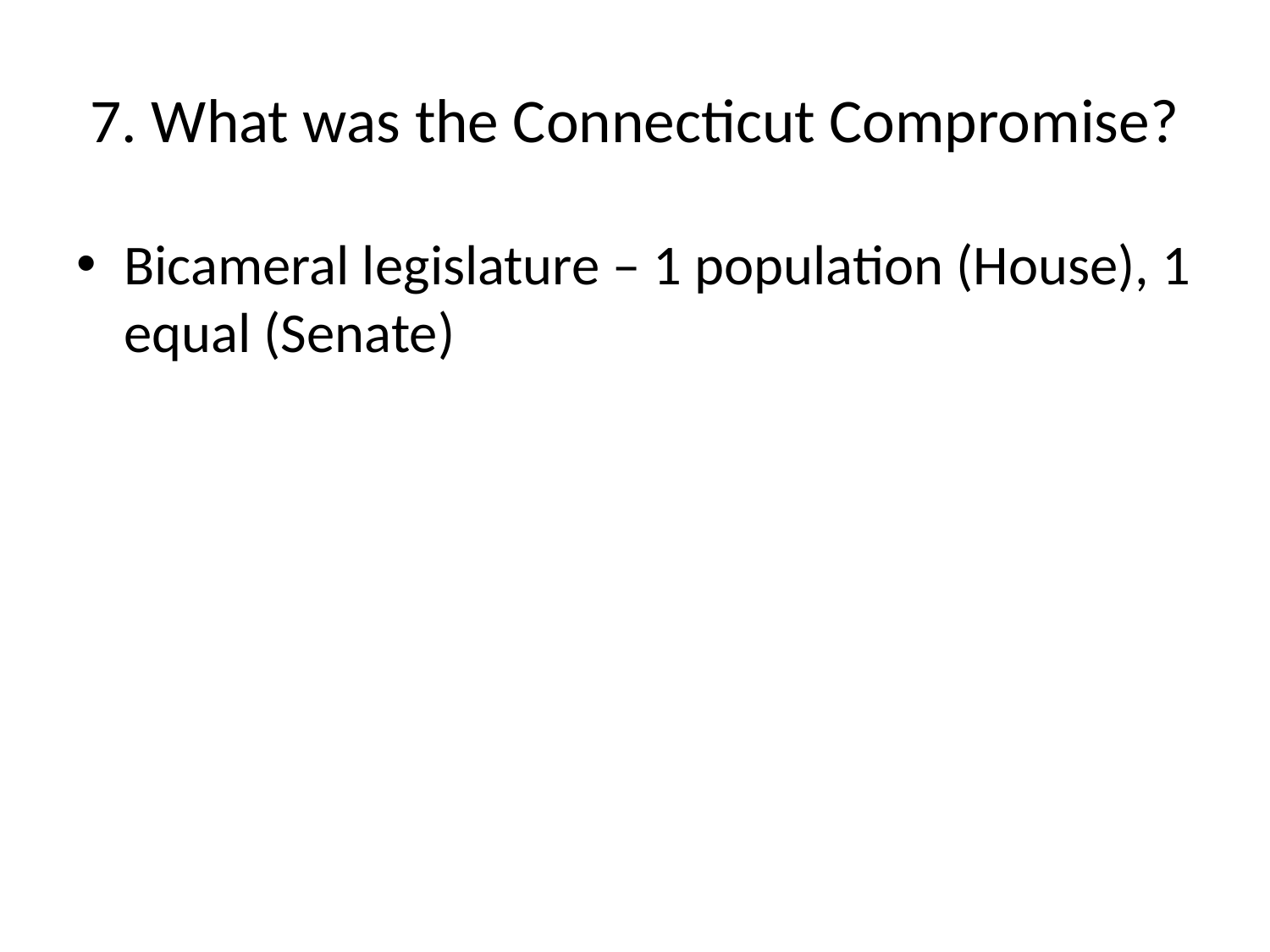

# 7. What was the Connecticut Compromise?
Bicameral legislature – 1 population (House), 1 equal (Senate)